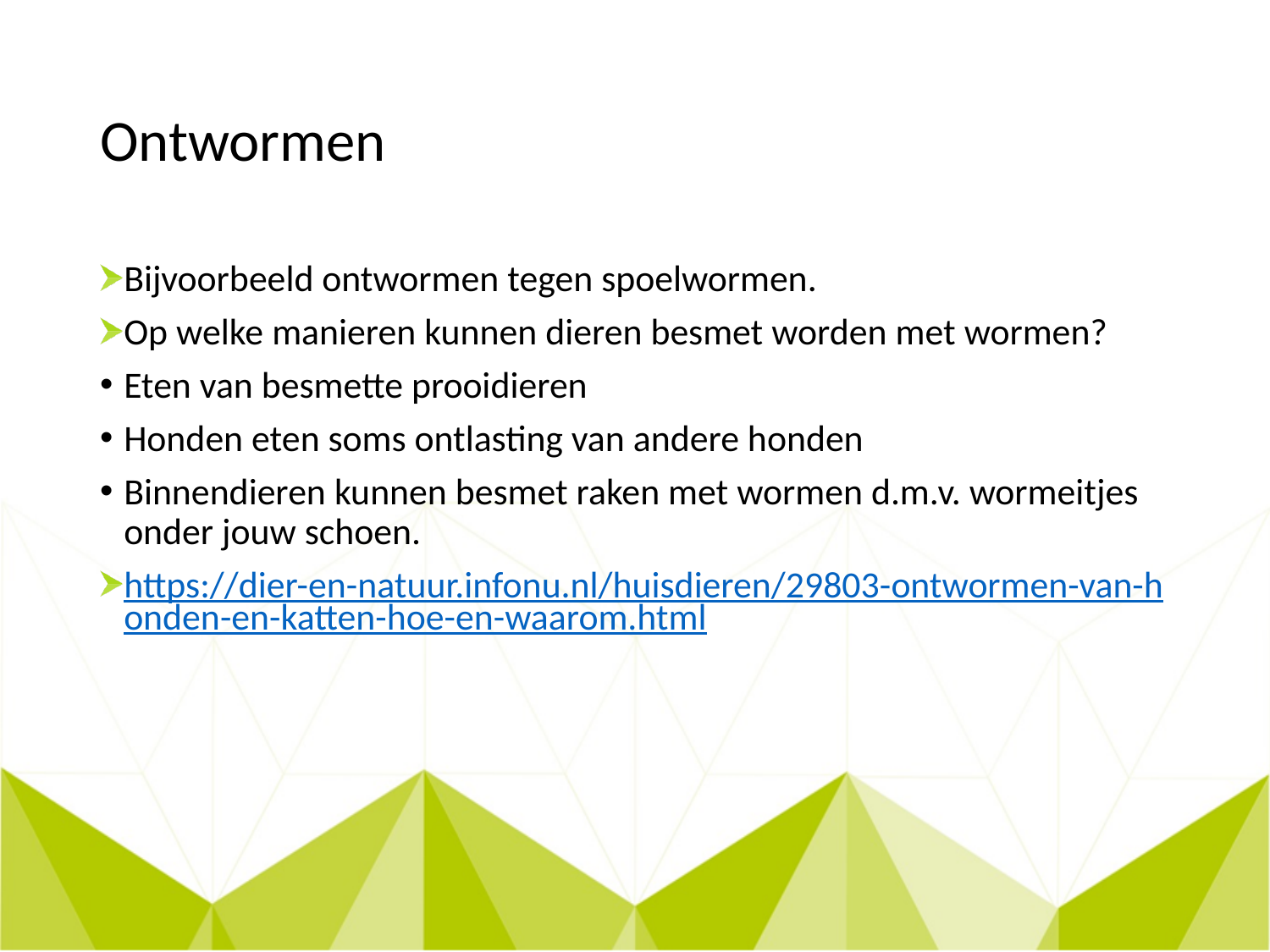

# Ontwormen
Bijvoorbeeld ontwormen tegen spoelwormen.
Op welke manieren kunnen dieren besmet worden met wormen?
Eten van besmette prooidieren
Honden eten soms ontlasting van andere honden
Binnendieren kunnen besmet raken met wormen d.m.v. wormeitjes onder jouw schoen.
https://dier-en-natuur.infonu.nl/huisdieren/29803-ontwormen-van-honden-en-katten-hoe-en-waarom.html